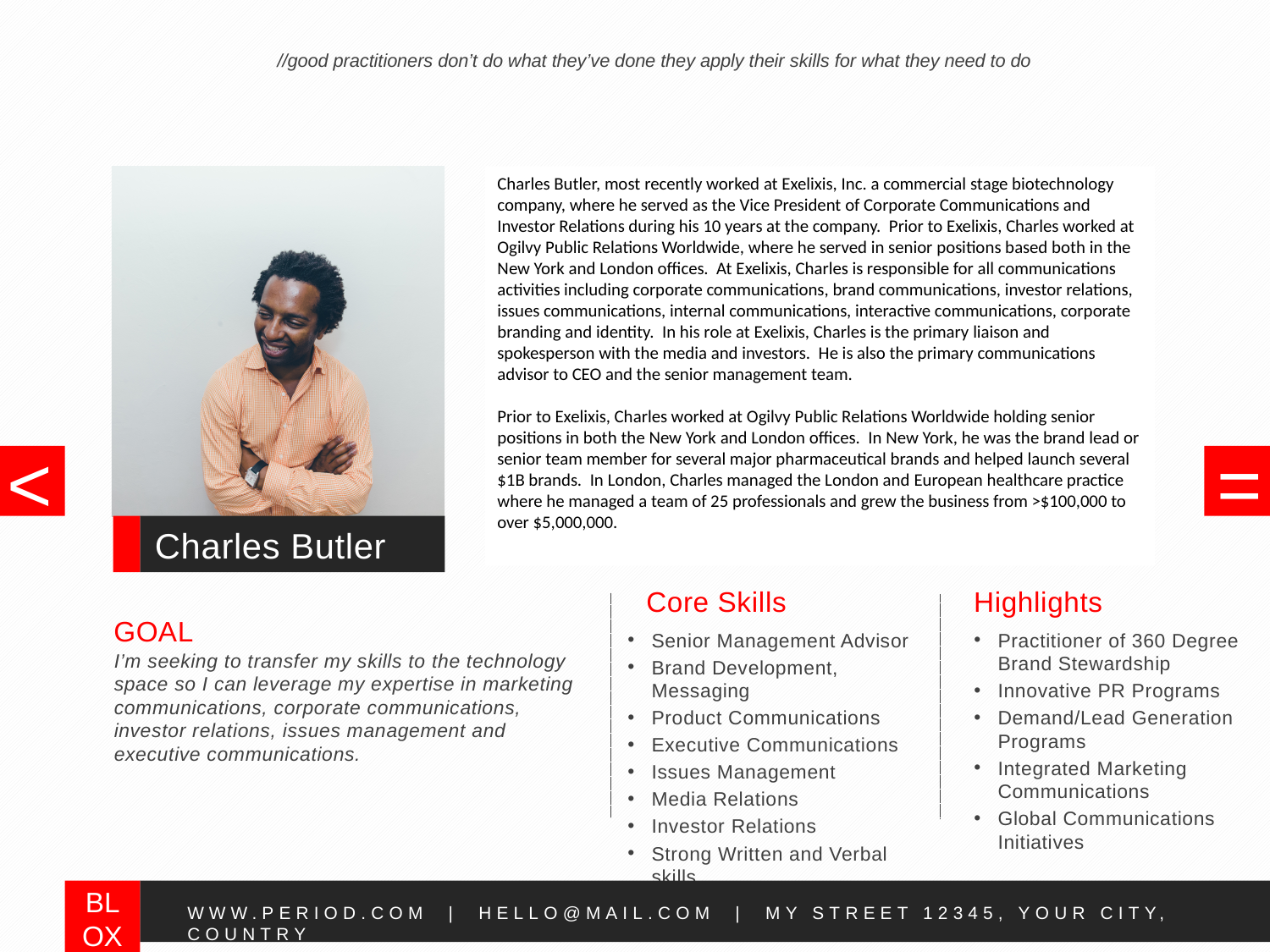

//good practitioners don’t do what they’ve done they apply their skills for what they need to do

Charles Butler, most recently worked at Exelixis, Inc. a commercial stage biotechnology company, where he served as the Vice President of Corporate Communications and Investor Relations during his 10 years at the company.  Prior to Exelixis, Charles worked at Ogilvy Public Relations Worldwide, where he served in senior positions based both in the New York and London offices.  At Exelixis, Charles is responsible for all communications activities including corporate communications, brand communications, investor relations, issues communications, internal communications, interactive communications, corporate branding and identity.  In his role at Exelixis, Charles is the primary liaison and spokesperson with the media and investors.  He is also the primary communications advisor to CEO and the senior management team.

Prior to Exelixis, Charles worked at Ogilvy Public Relations Worldwide holding senior positions in both the New York and London offices.  In New York, he was the brand lead or senior team member for several major pharmaceutical brands and helped launch several $1B brands.  In London, Charles managed the London and European healthcare practice where he managed a team of 25 professionals and grew the business from >$100,000 to over $5,000,000.
<
=

Charles Butler
Core Skills
Highlights
GOAL
I’m seeking to transfer my skills to the technology space so I can leverage my expertise in marketing communications, corporate communications, investor relations, issues management and executive communications.
Practitioner of 360 Degree Brand Stewardship
Innovative PR Programs
Demand/Lead Generation Programs
Integrated Marketing Communications
Global Communications Initiatives
Senior Management Advisor
Brand Development, Messaging
Product Communications
Executive Communications
Issues Management
Media Relations
Investor Relations
Strong Written and Verbal skills
BLOX

WWW.PERIOD.COM  |  HELLO@MAIL.COM  |  MY STREET 12345, YOUR CITY, COUNTRY